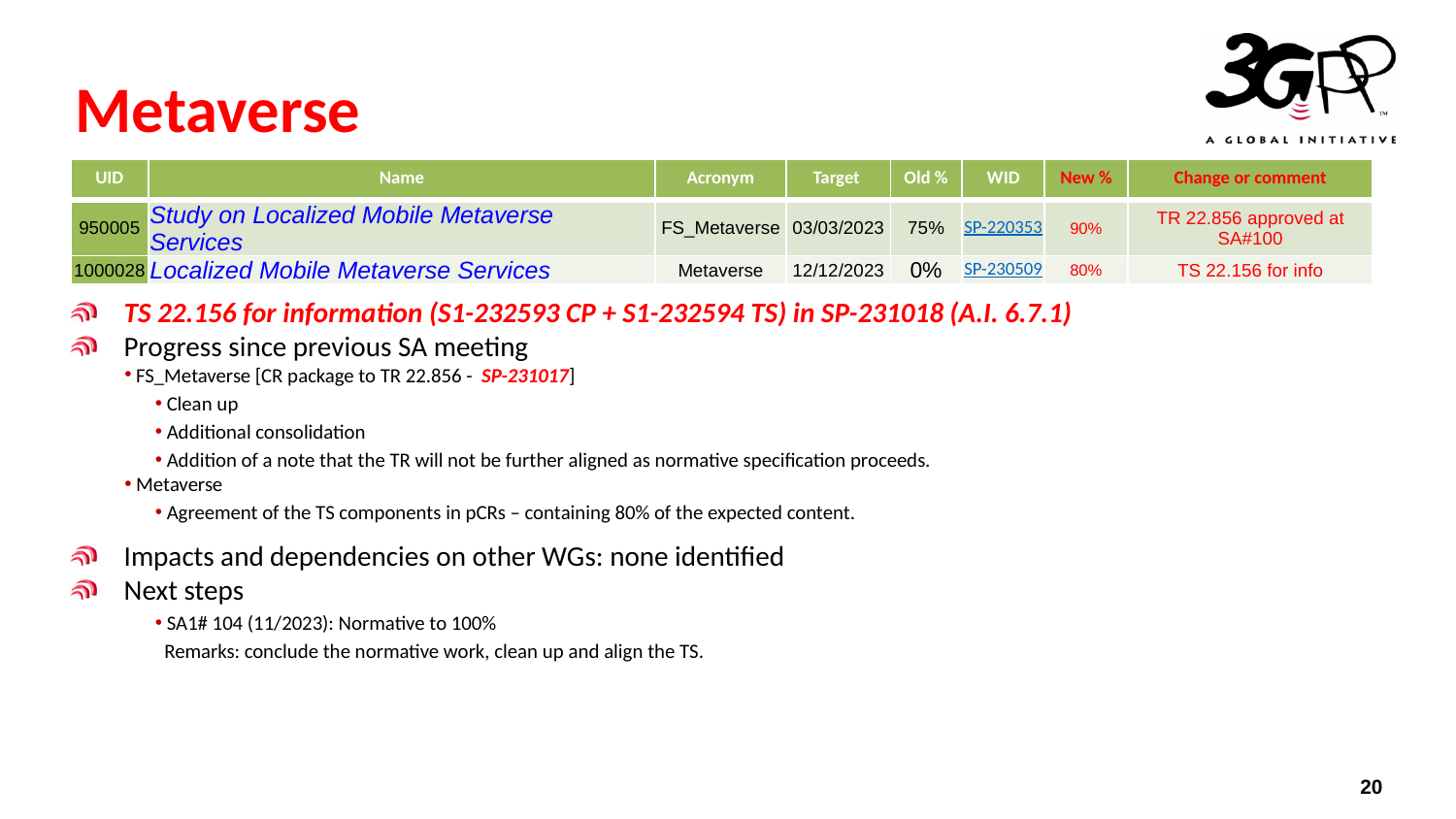

# Metaverse
| UID | Name | Acronym | Target | Old % | WID | New % | Change or comment |
| --- | --- | --- | --- | --- | --- | --- | --- |
| 950005 | Study on Localized Mobile Metaverse Services | FS\_Metaverse | 03/03/2023 | 75% | SP-220353 | 90% | TR 22.856 approved at SA#100 |
| 1000028 | Localized Mobile Metaverse Services | Metaverse | 12/12/2023 | 0% | SP-230509 | 80% | TS 22.156 for info |
TS 22.156 for information (S1-232593 CP + S1-232594 TS) in SP-231018 (A.I. 6.7.1)
Progress since previous SA meeting
 FS_Metaverse [CR package to TR 22.856 -  SP-231017]
 Clean up
 Additional consolidation
 Addition of a note that the TR will not be further aligned as normative specification proceeds.
 Metaverse
 Agreement of the TS components in pCRs – containing 80% of the expected content.

Impacts and dependencies on other WGs: none identified
Next steps
 SA1# 104 (11/2023): Normative to 100%
  Remarks: conclude the normative work, clean up and align the TS.